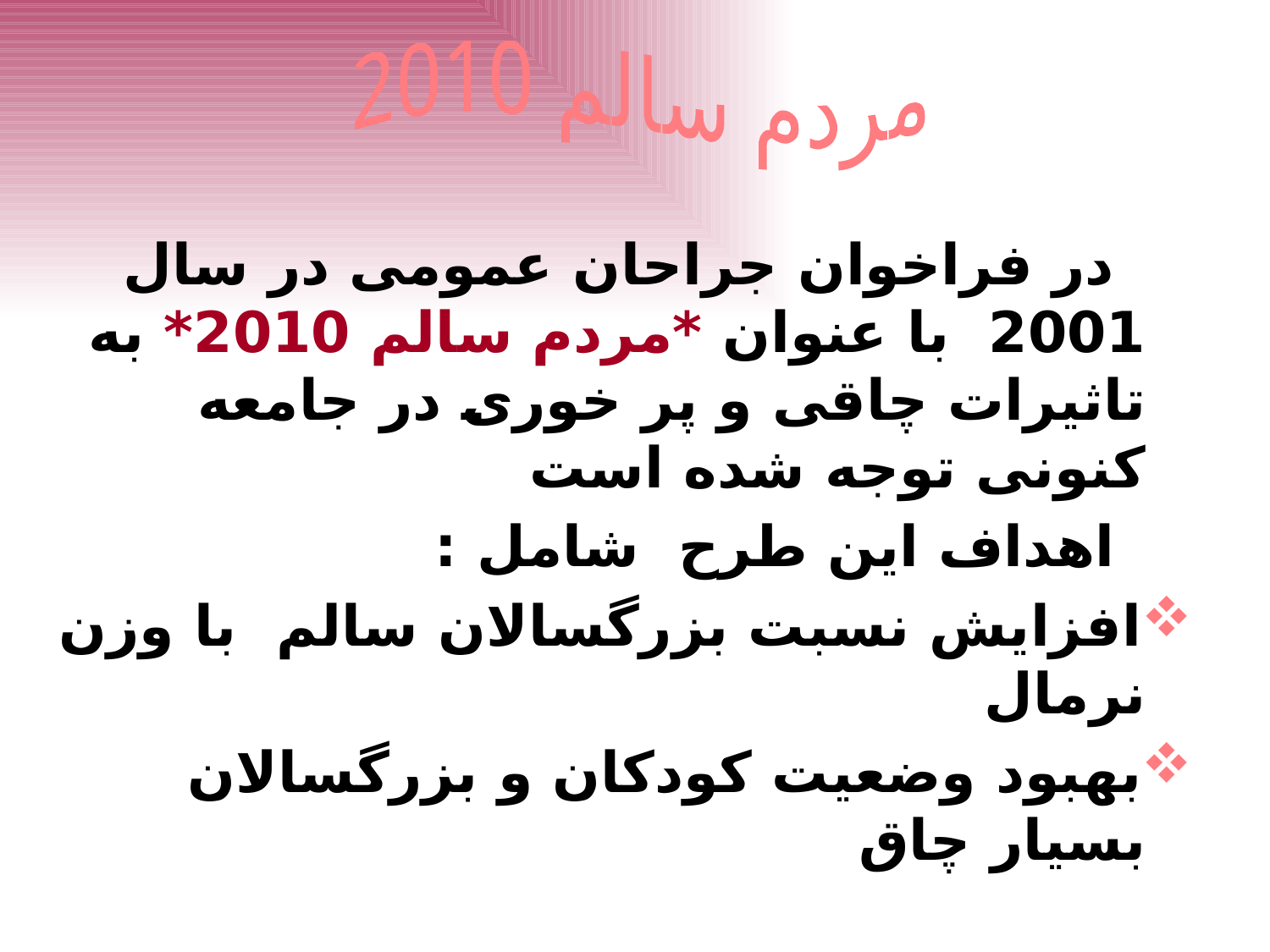

مردم سالم 2010
    در فراخوان جراحان عمومی در سال 2001  با عنوان *مردم سالم 2010* به تاثیرات چاقی و پر خوری در جامعه کنونی توجه شده است
    اهداف این طرح  شامل :
افزایش نسبت بزرگسالان سالم  با وزن نرمال
بهبود وضعیت کودکان و بزرگسالان بسیار چاق